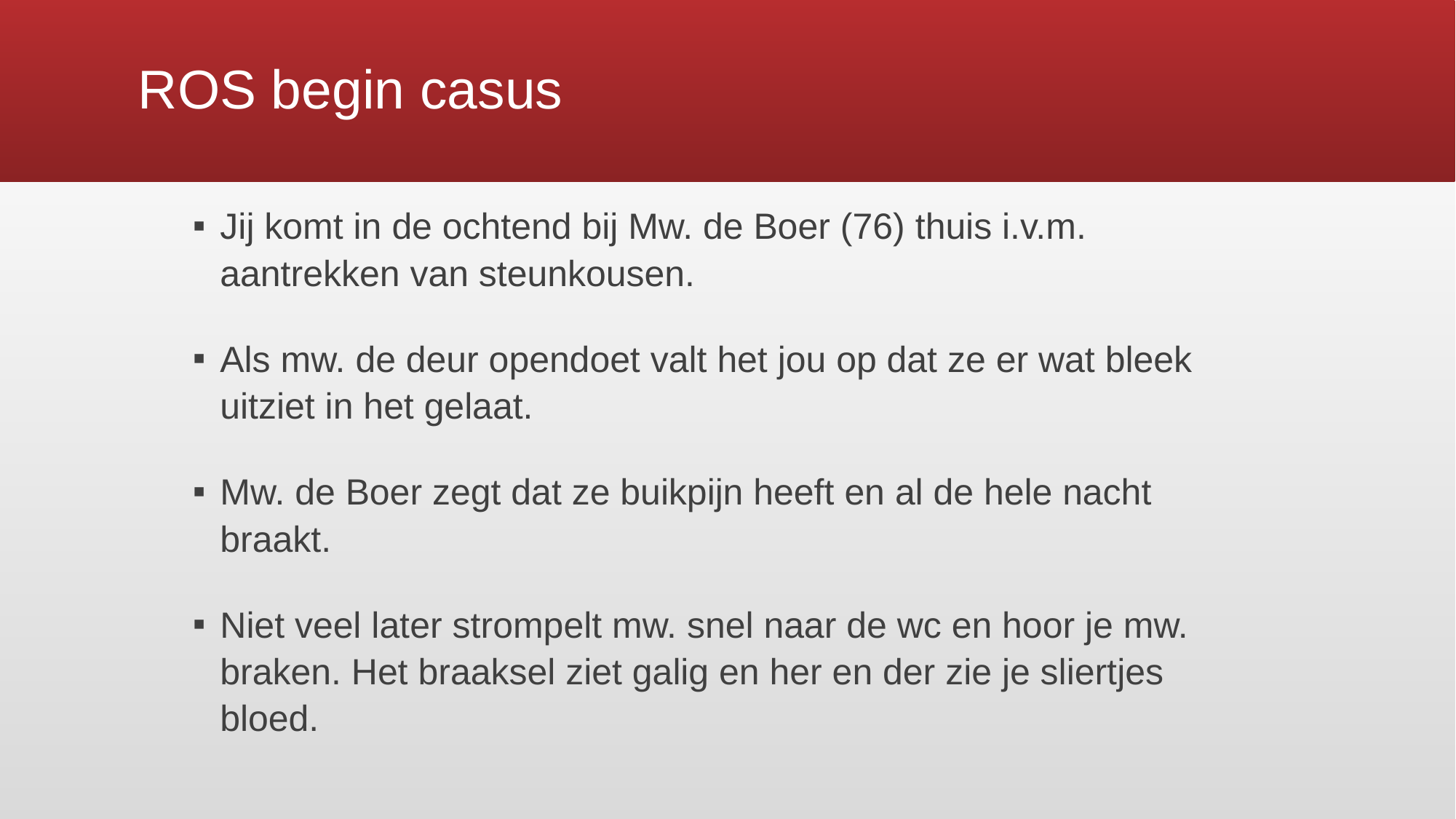

# ROS begin casus
Jij komt in de ochtend bij Mw. de Boer (76) thuis i.v.m. aantrekken van steunkousen.
Als mw. de deur opendoet valt het jou op dat ze er wat bleek uitziet in het gelaat.
Mw. de Boer zegt dat ze buikpijn heeft en al de hele nacht braakt.
Niet veel later strompelt mw. snel naar de wc en hoor je mw. braken. Het braaksel ziet galig en her en der zie je sliertjes bloed.